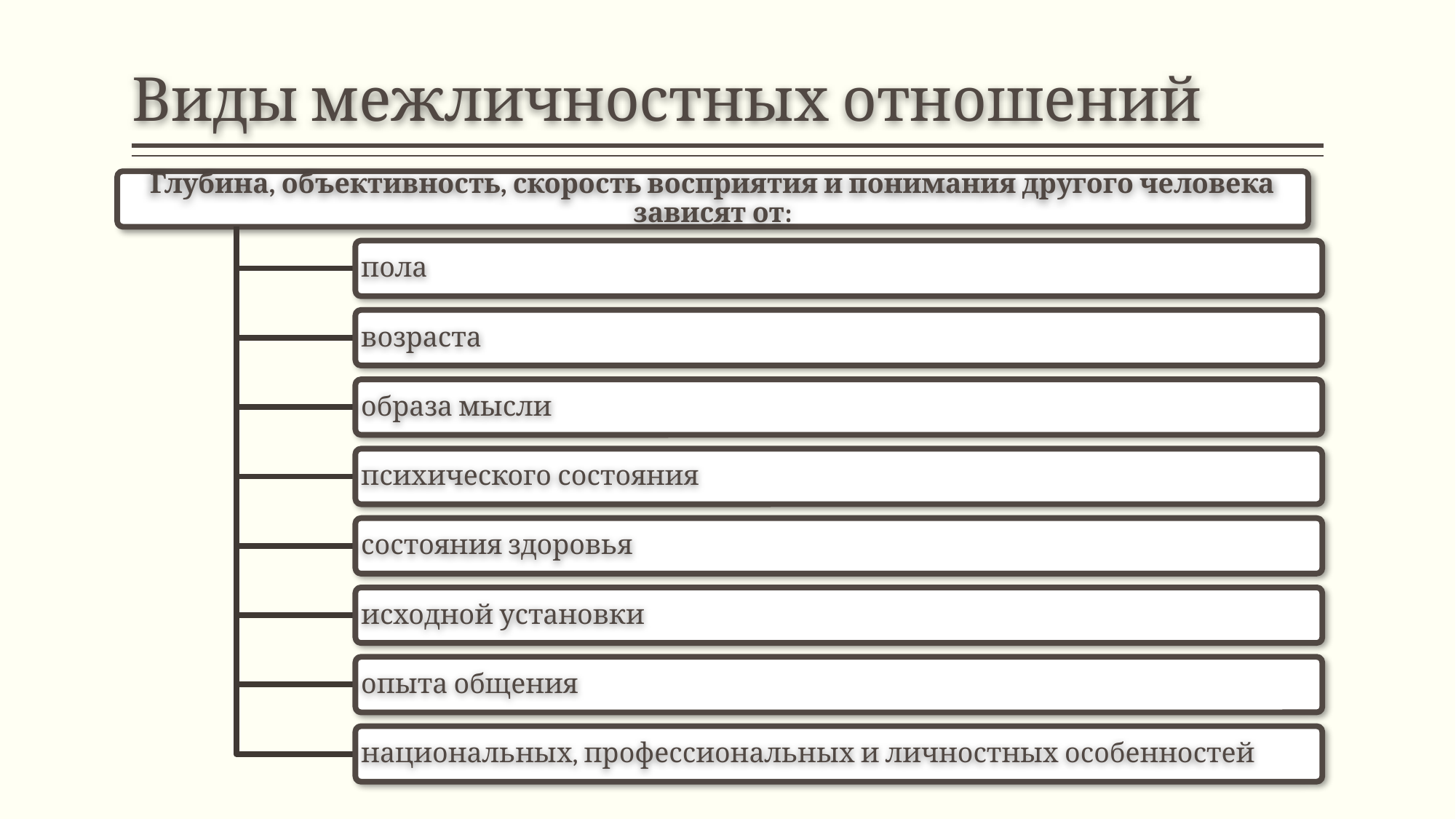

# Виды межличностных отношений

Глубина, объективность, скорость восприятия и понимания другого человека зависят от:

пола

возраста

образа мысли

психического состояния

состояния здоровья

исходной установки

опыта общения

национальных, профессиональных и личностных особенностей